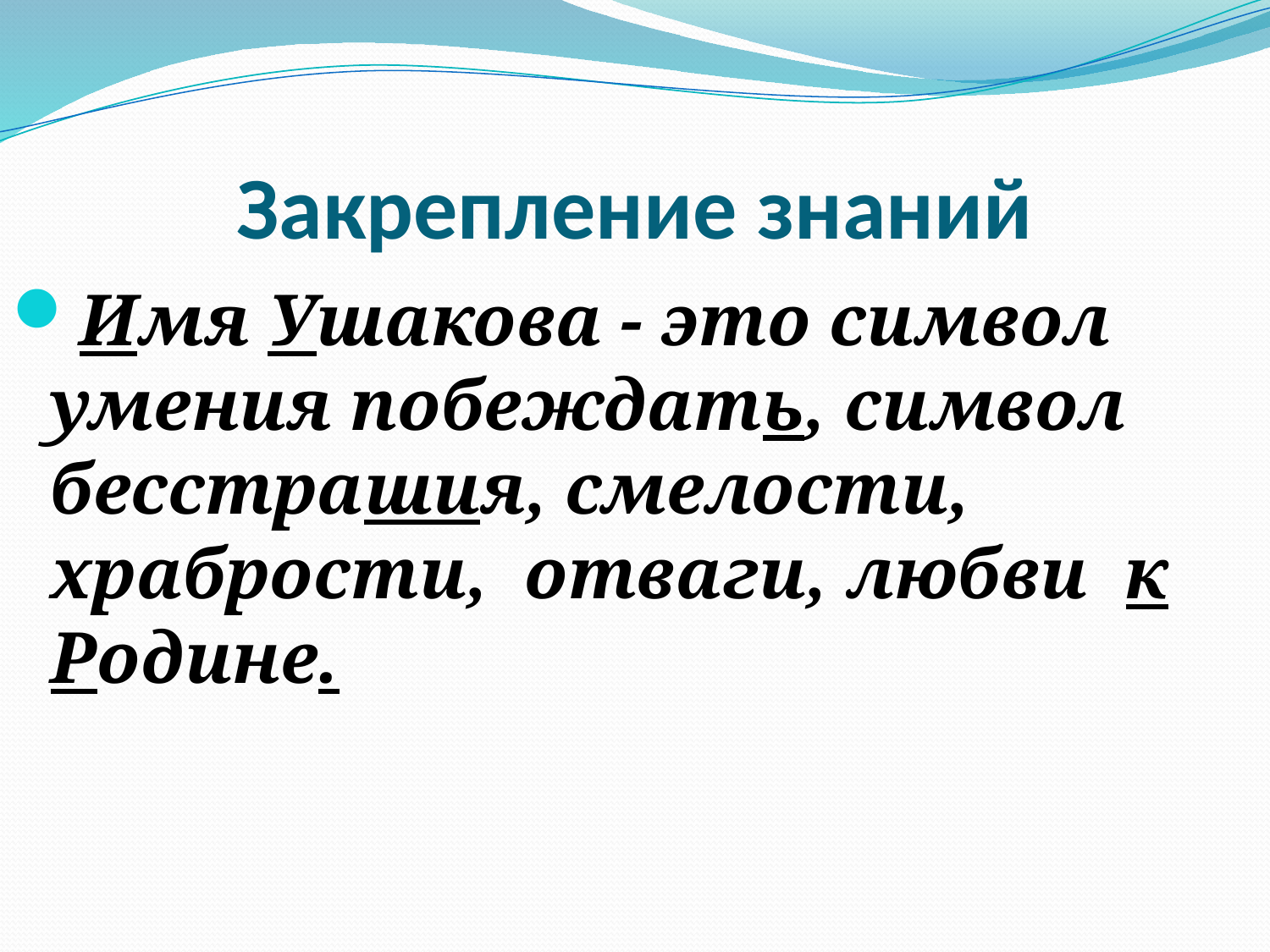

# Закрепление знаний
Имя Ушакова - это символ умения побеждать, символ бесстрашия, смелости, храбрости,  отваги, любви  к  Родине.